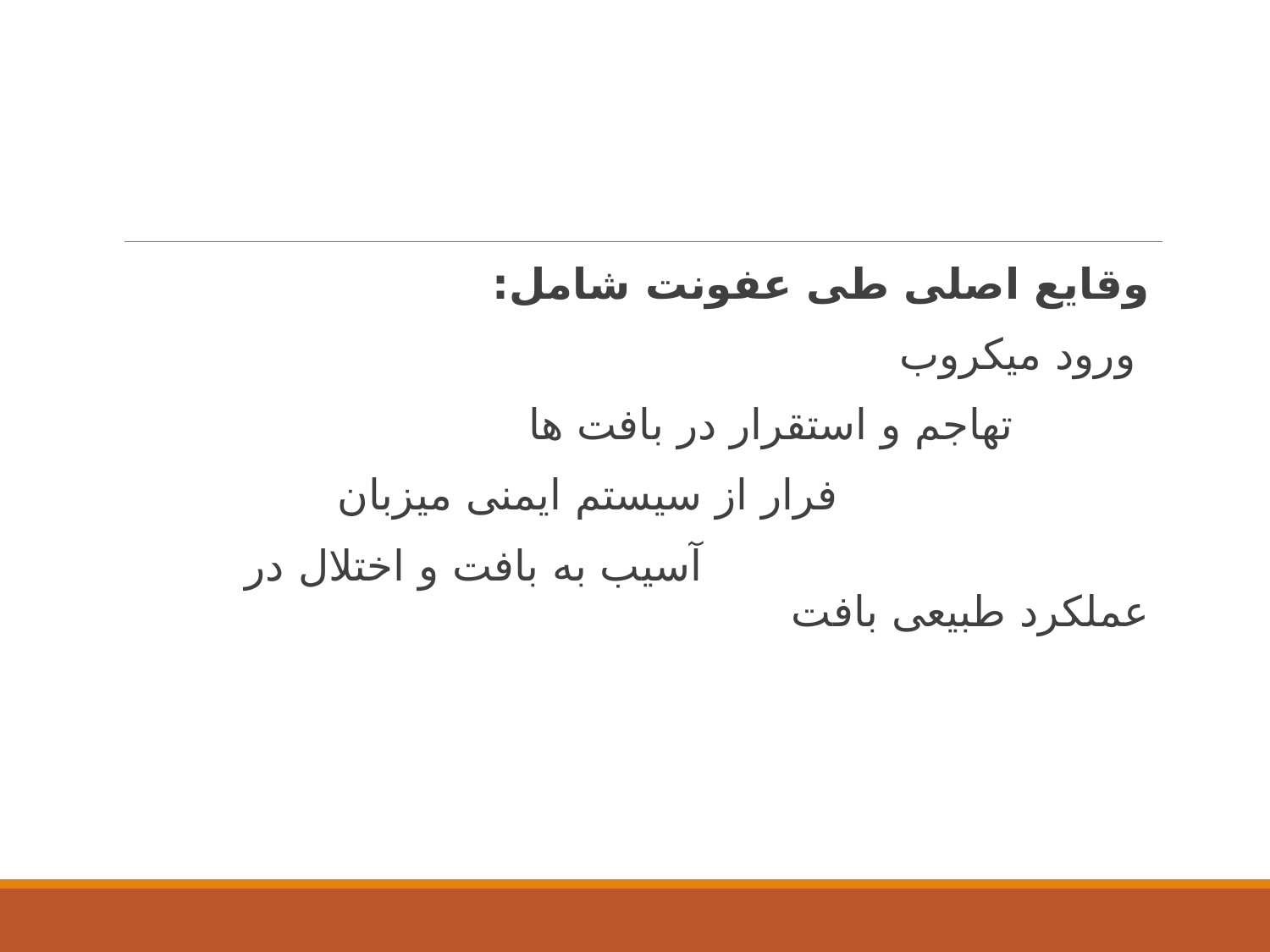

#
وقایع اصلی طی عفونت شامل:
 ورود میکروب
          تهاجم و استقرار در بافت ها
                       فرار از سیستم ایمنی میزبان
                                 آسیب به بافت و اختلال در عملکرد طبیعی بافت